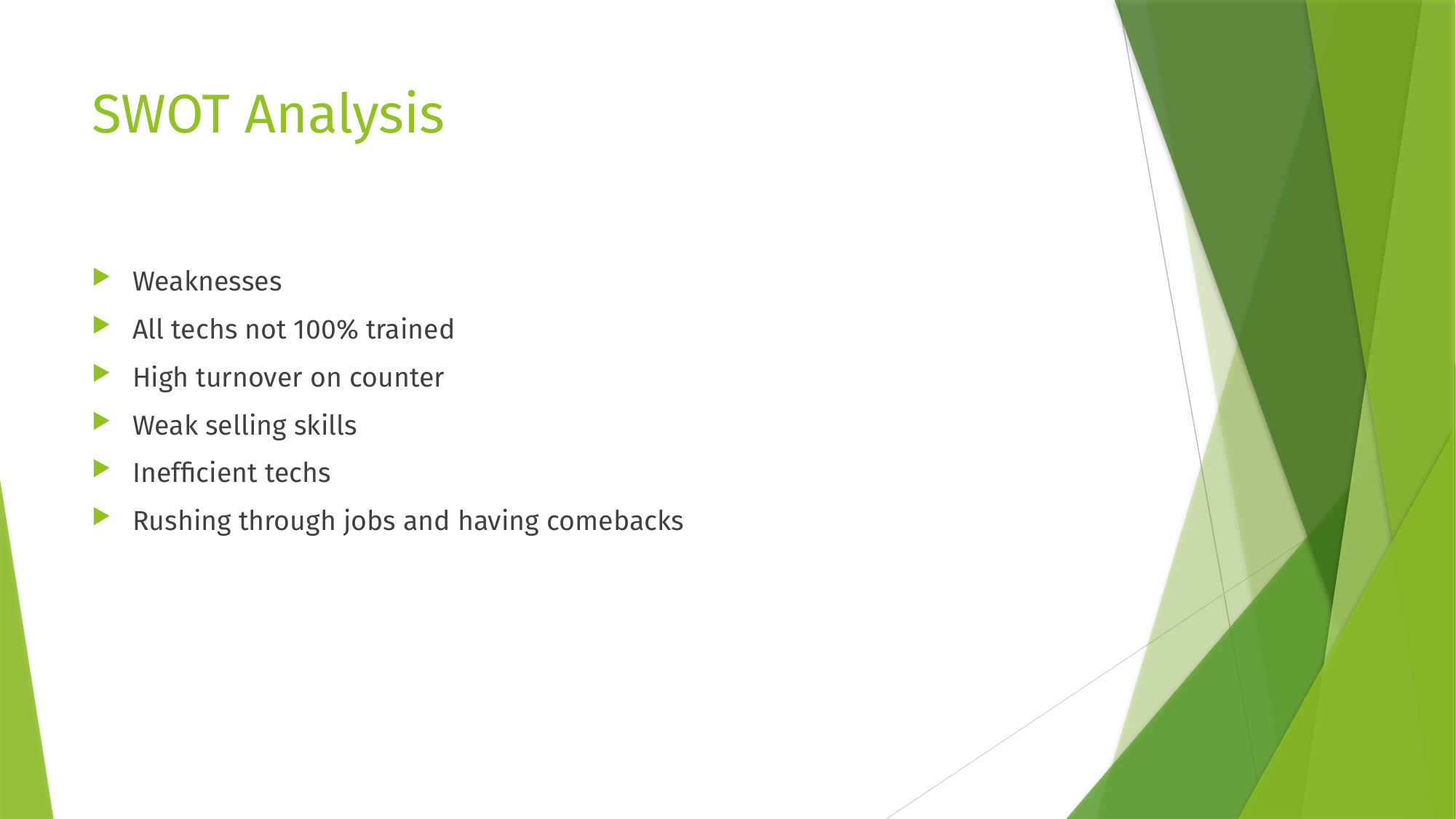

# SWOT Analysis
Weaknesses
All techs not 100% trained
High turnover on counter
Weak selling skills
Inefficient techs
Rushing through jobs and having comebacks